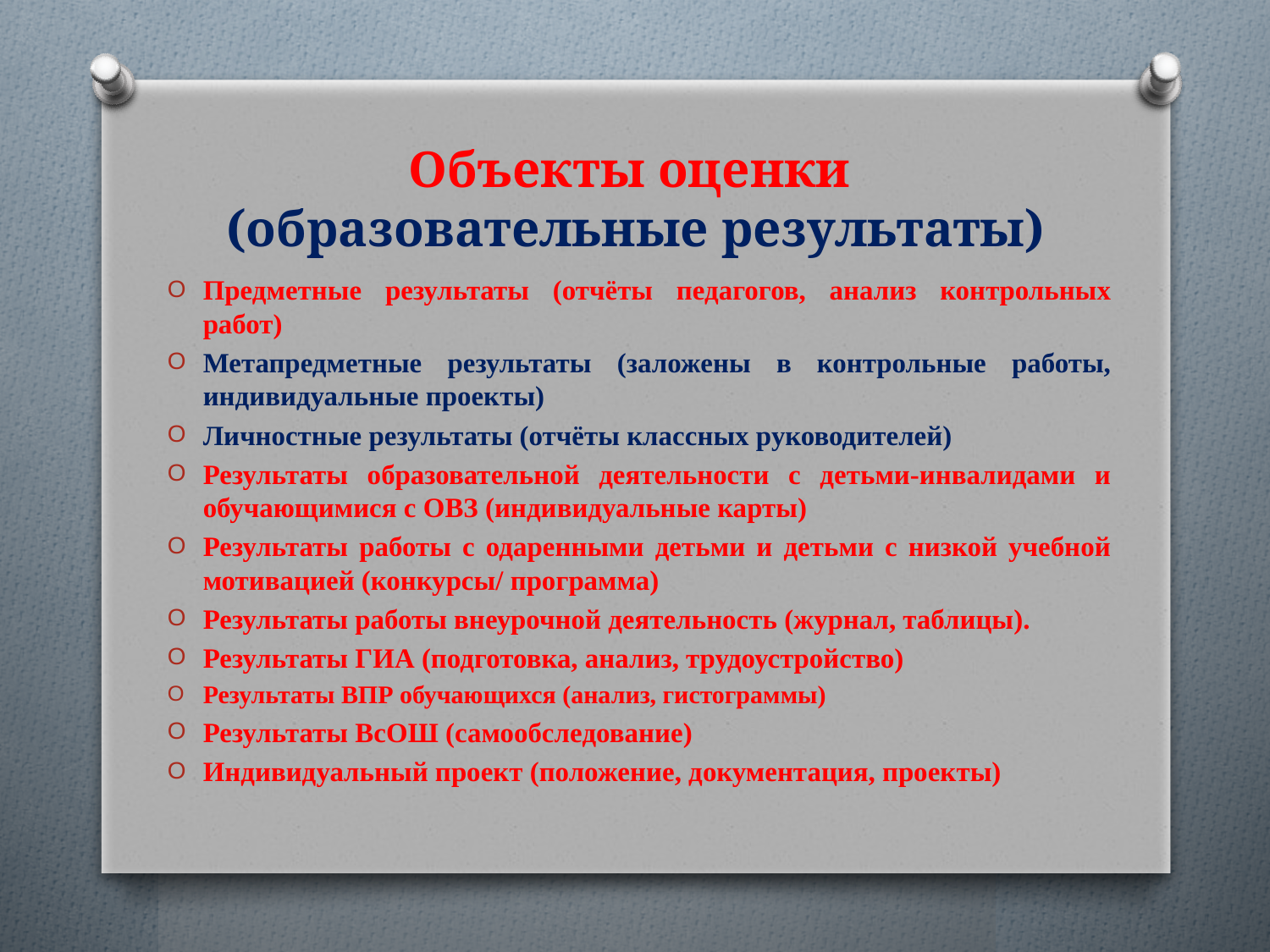

# Объекты оценки (образовательные результаты)
Предметные результаты (отчёты педагогов, анализ контрольных работ)
Метапредметные результаты (заложены в контрольные работы, индивидуальные проекты)
Личностные результаты (отчёты классных руководителей)
Результаты образовательной деятельности с детьми-инвалидами и обучающимися с ОВЗ (индивидуальные карты)
Результаты работы с одаренными детьми и детьми с низкой учебной мотивацией (конкурсы/ программа)
Результаты работы внеурочной деятельность (журнал, таблицы).
Результаты ГИА (подготовка, анализ, трудоустройство)
Результаты ВПР обучающихся (анализ, гистограммы)
Результаты ВсОШ (самообследование)
Индивидуальный проект (положение, документация, проекты)